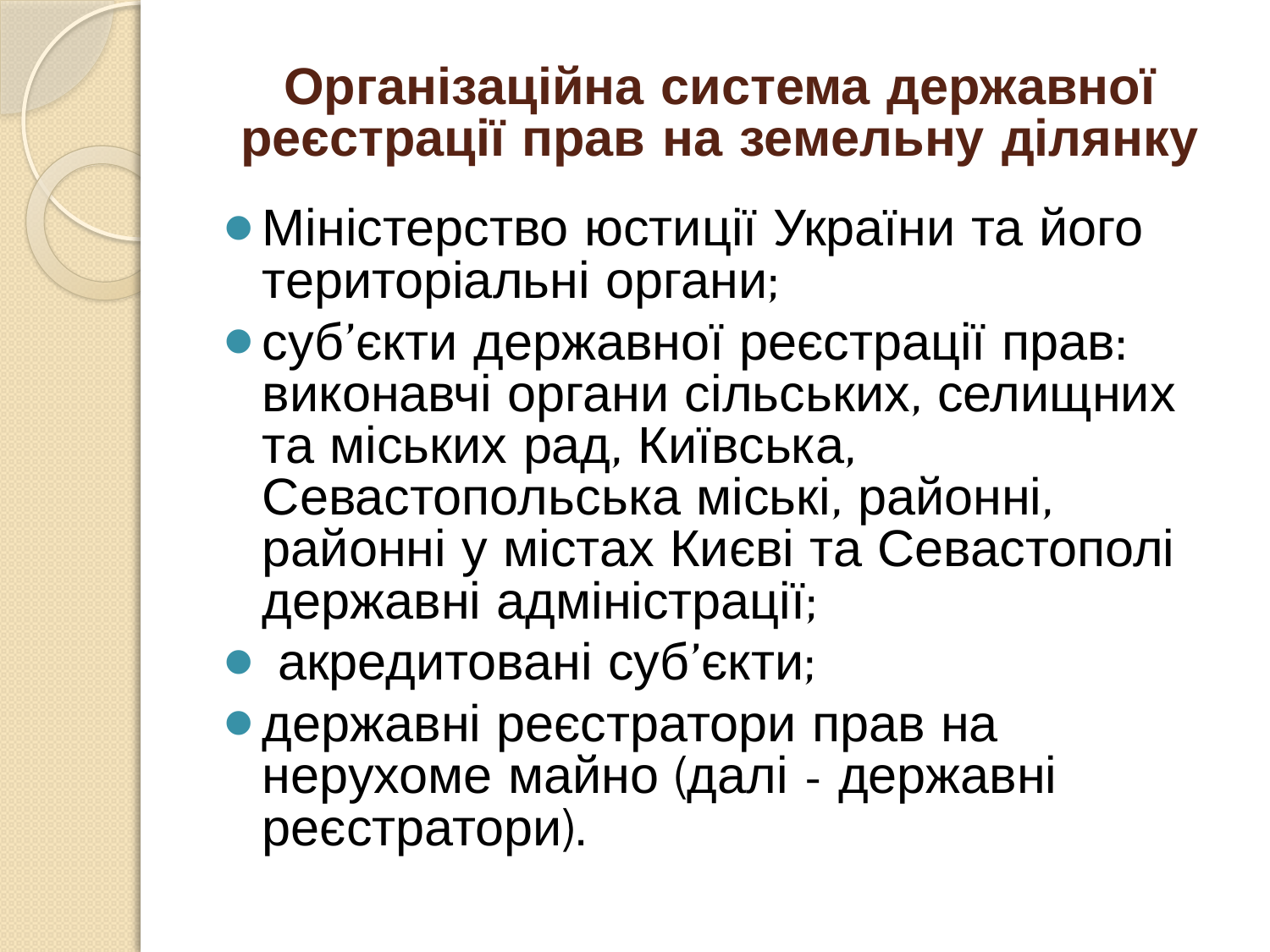

# Організаційна система державної реєстрації прав на земельну ділянку
Міністерство юстиції України та його територіальні органи;
суб’єкти державної реєстрації прав: виконавчі органи сільських, селищних та міських рад, Київська, Севастопольська міські, районні, районні у містах Києві та Севастополі державні адміністрації;
 акредитовані суб’єкти;
державні реєстратори прав на нерухоме майно (далі - державні реєстратори).